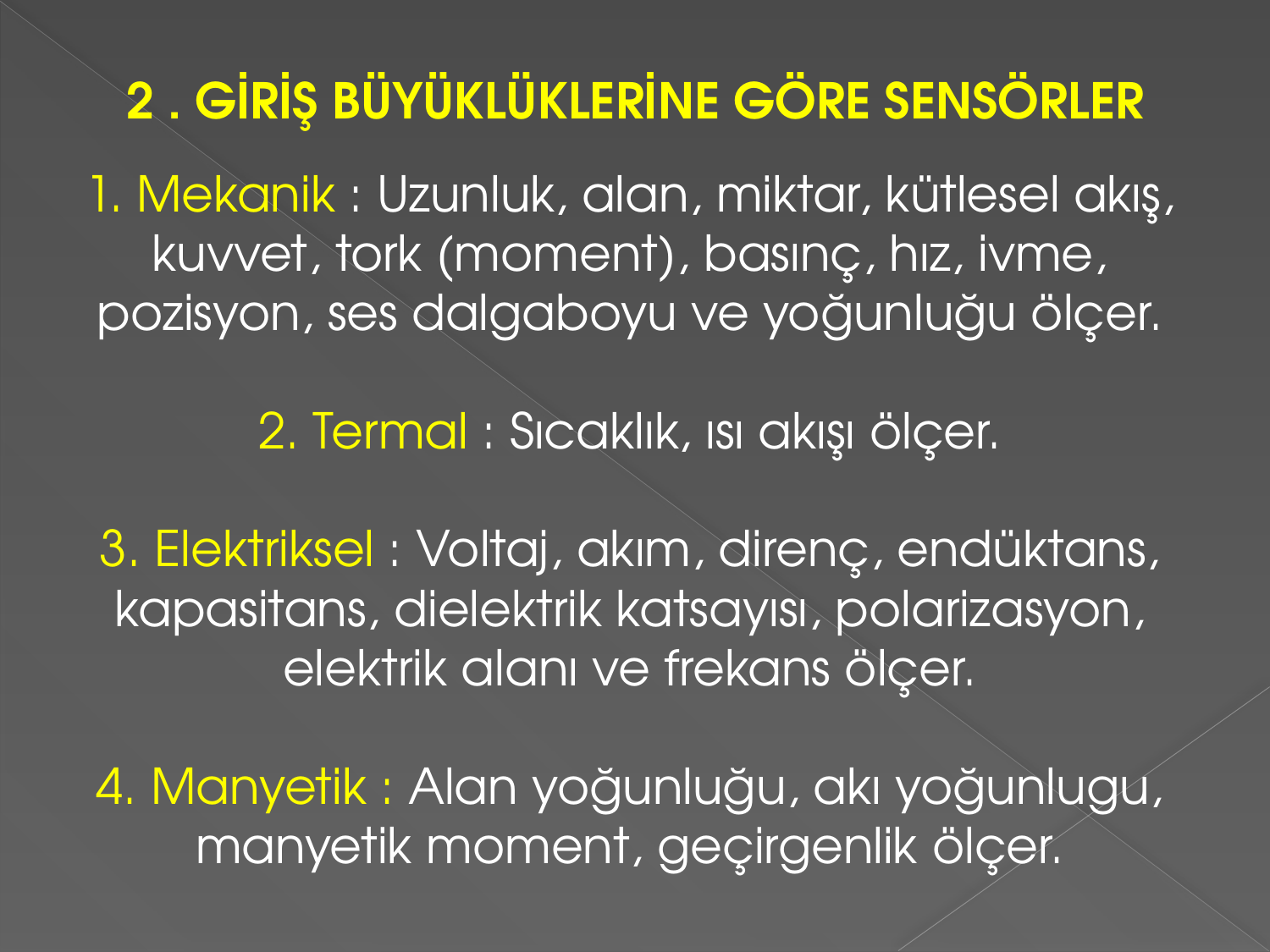

2 . GİRİŞ BÜYÜKLÜKLERİNE GÖRE SENSÖRLER
1. Mekanik : Uzunluk, alan, miktar, kütlesel akış, kuvvet, tork (moment), basınç, hız, ivme, pozisyon, ses dalgaboyu ve yoğunluğu ölçer.
2. Termal : Sıcaklık, ısı akışı ölçer.

3. Elektriksel : Voltaj, akım, direnç, endüktans, kapasitans, dielektrik katsayısı, polarizasyon, elektrik alanı ve frekans ölçer.

4. Manyetik : Alan yoğunluğu, akı yoğunlugu, manyetik moment, geçirgenlik ölçer.